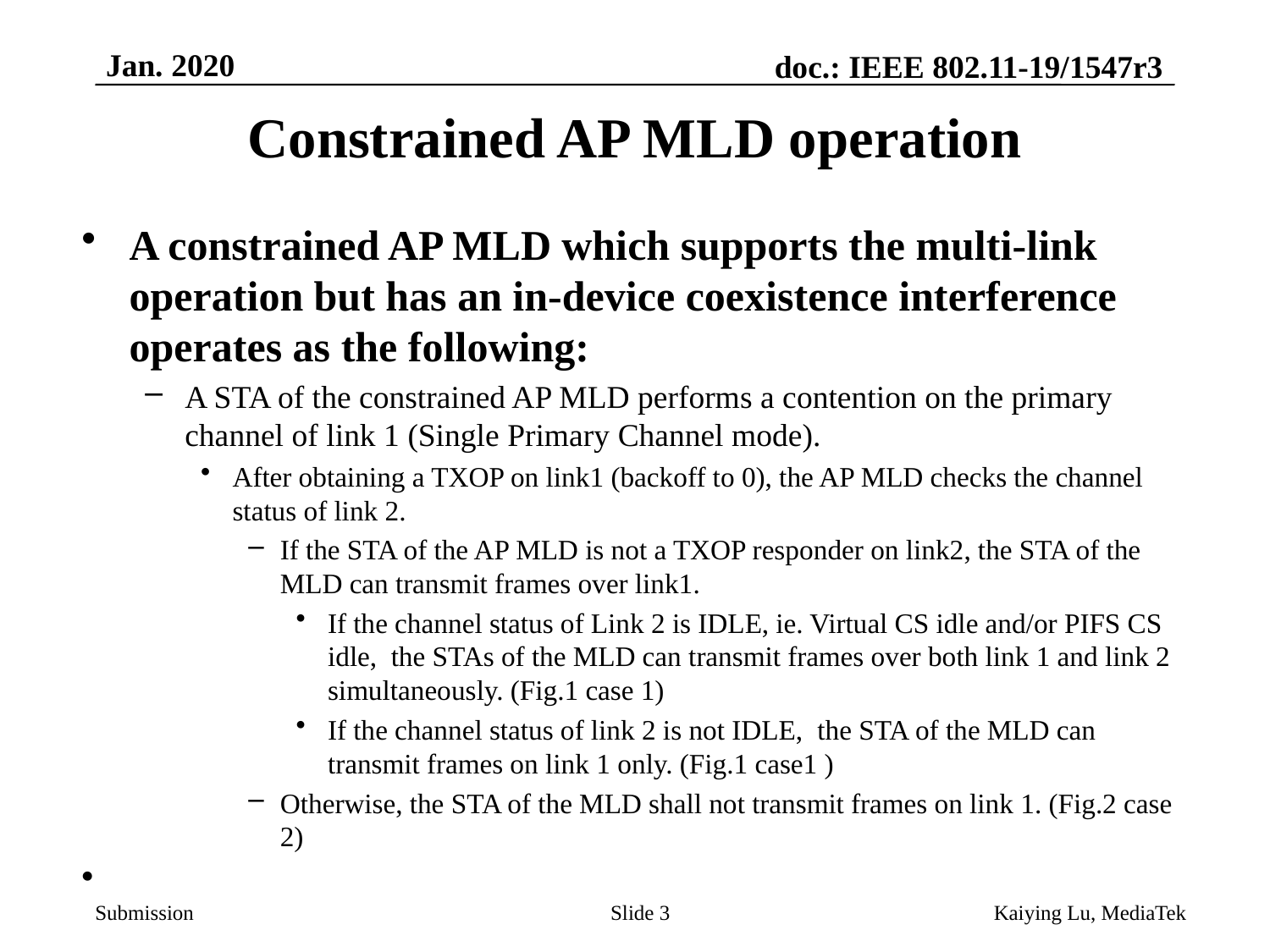

Jan. 2020
# Constrained AP MLD operation
A constrained AP MLD which supports the multi-link operation but has an in-device coexistence interference operates as the following:
A STA of the constrained AP MLD performs a contention on the primary channel of link 1 (Single Primary Channel mode).
After obtaining a TXOP on link1 (backoff to 0), the AP MLD checks the channel status of link 2.
If the STA of the AP MLD is not a TXOP responder on link2, the STA of the MLD can transmit frames over link1.
If the channel status of Link 2 is IDLE, ie. Virtual CS idle and/or PIFS CS idle,  the STAs of the MLD can transmit frames over both link 1 and link 2 simultaneously. (Fig.1 case 1)
If the channel status of link 2 is not IDLE,  the STA of the MLD can transmit frames on link 1 only. (Fig.1 case1 )
Otherwise, the STA of the MLD shall not transmit frames on link 1. (Fig.2 case 2)

Slide 3
Kaiying Lu, MediaTek